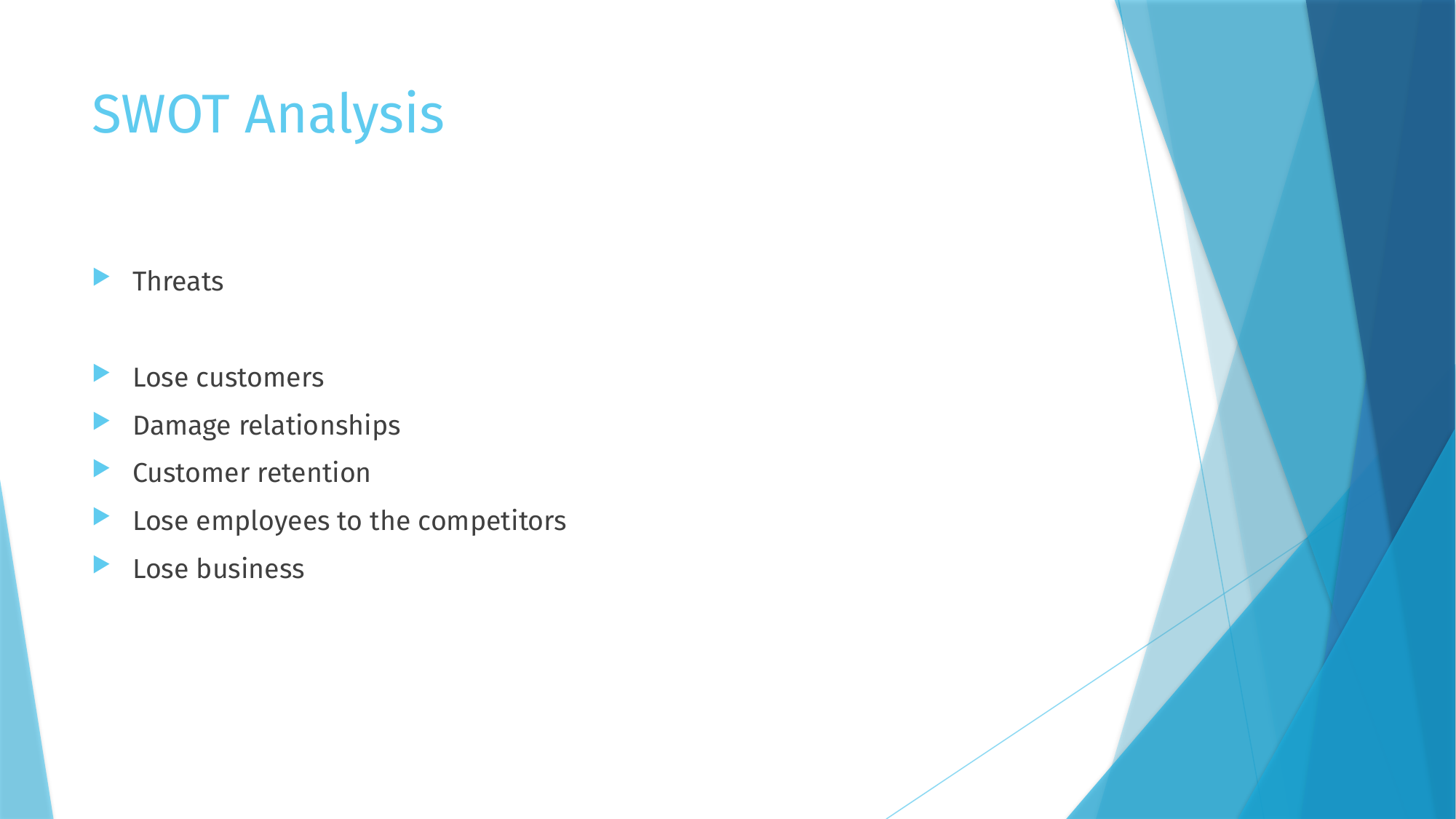

# SWOT Analysis
Threats

Lose customers
Damage relationships
Customer retention
Lose employees to the competitors
Lose business